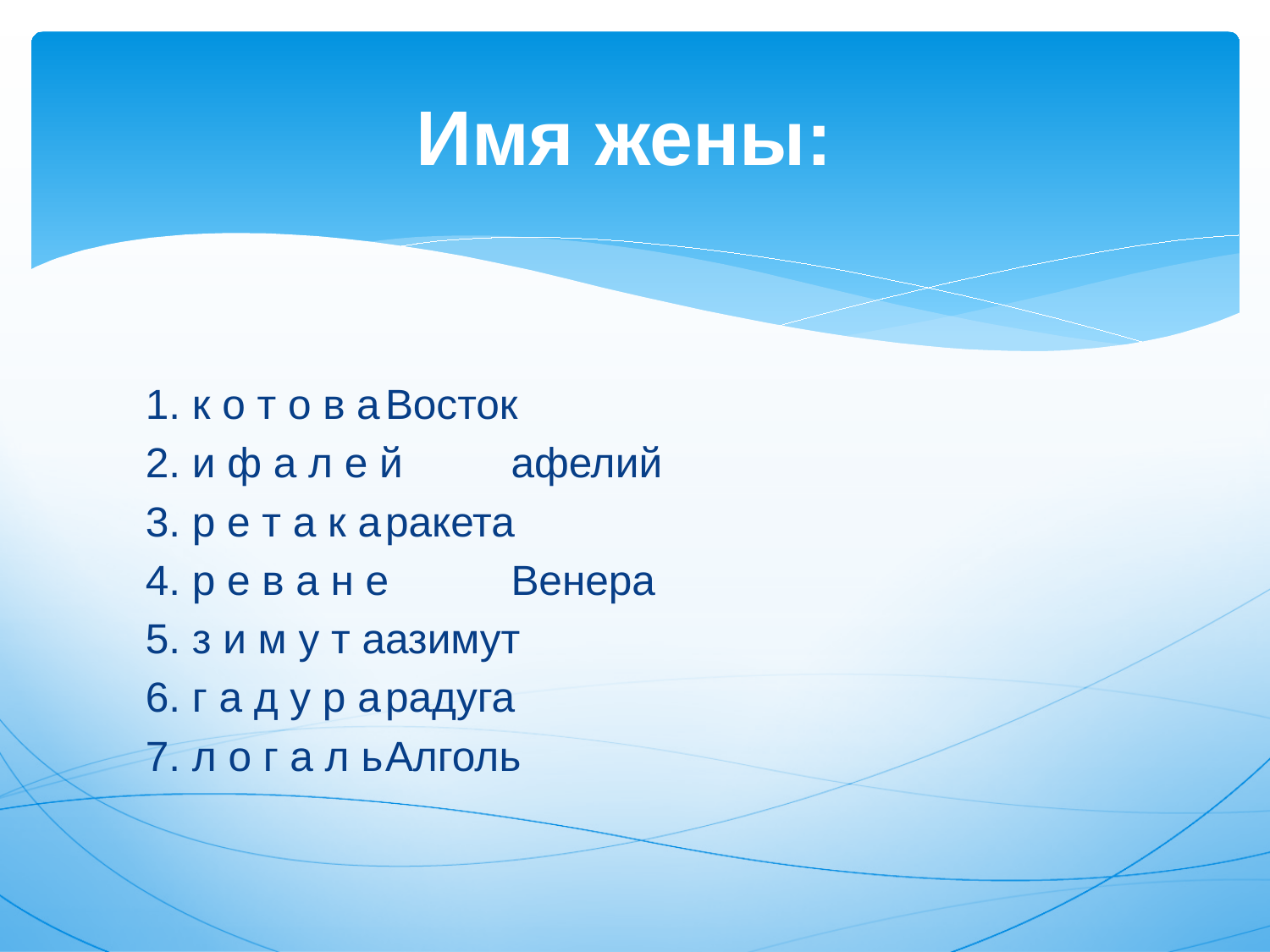

# Имя жены:
 1. к о т о в а					Восток
 2. и ф а л е й					афелий
 3. р е т а к а					ракета
 4. р е в а н е					Венера
 5. з и м у т а					азимут
 6. г а д у р а					радуга
 7. л о г а л ь					Алголь